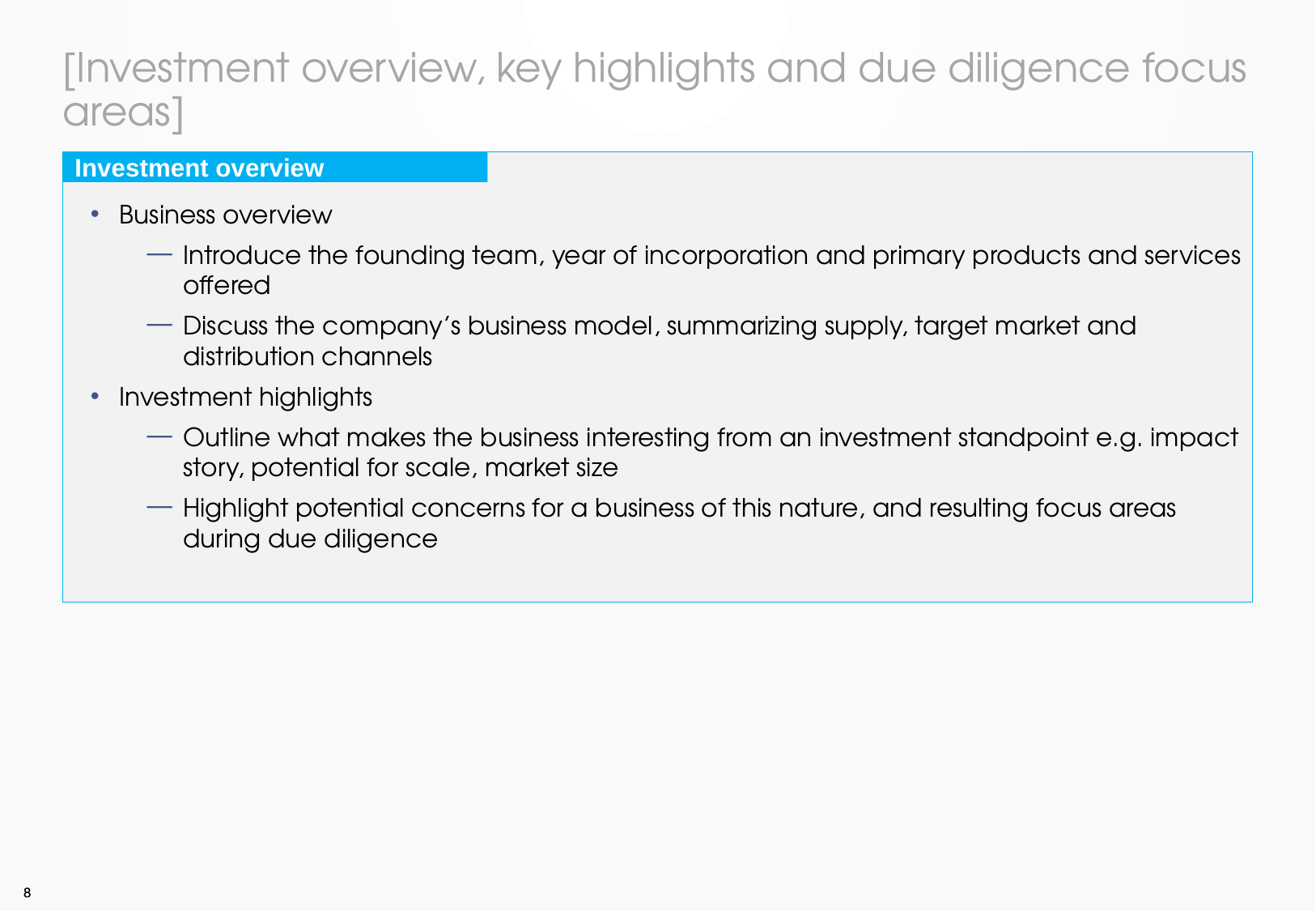

# [Investment overview, key highlights and due diligence focus areas]
Investment overview

Business overview
Introduce the founding team, year of incorporation and primary products and services offered
Discuss the company’s business model, summarizing supply, target market and distribution channels
Investment highlights
Outline what makes the business interesting from an investment standpoint e.g. impact story, potential for scale, market size
Highlight potential concerns for a business of this nature, and resulting focus areas during due diligence

8